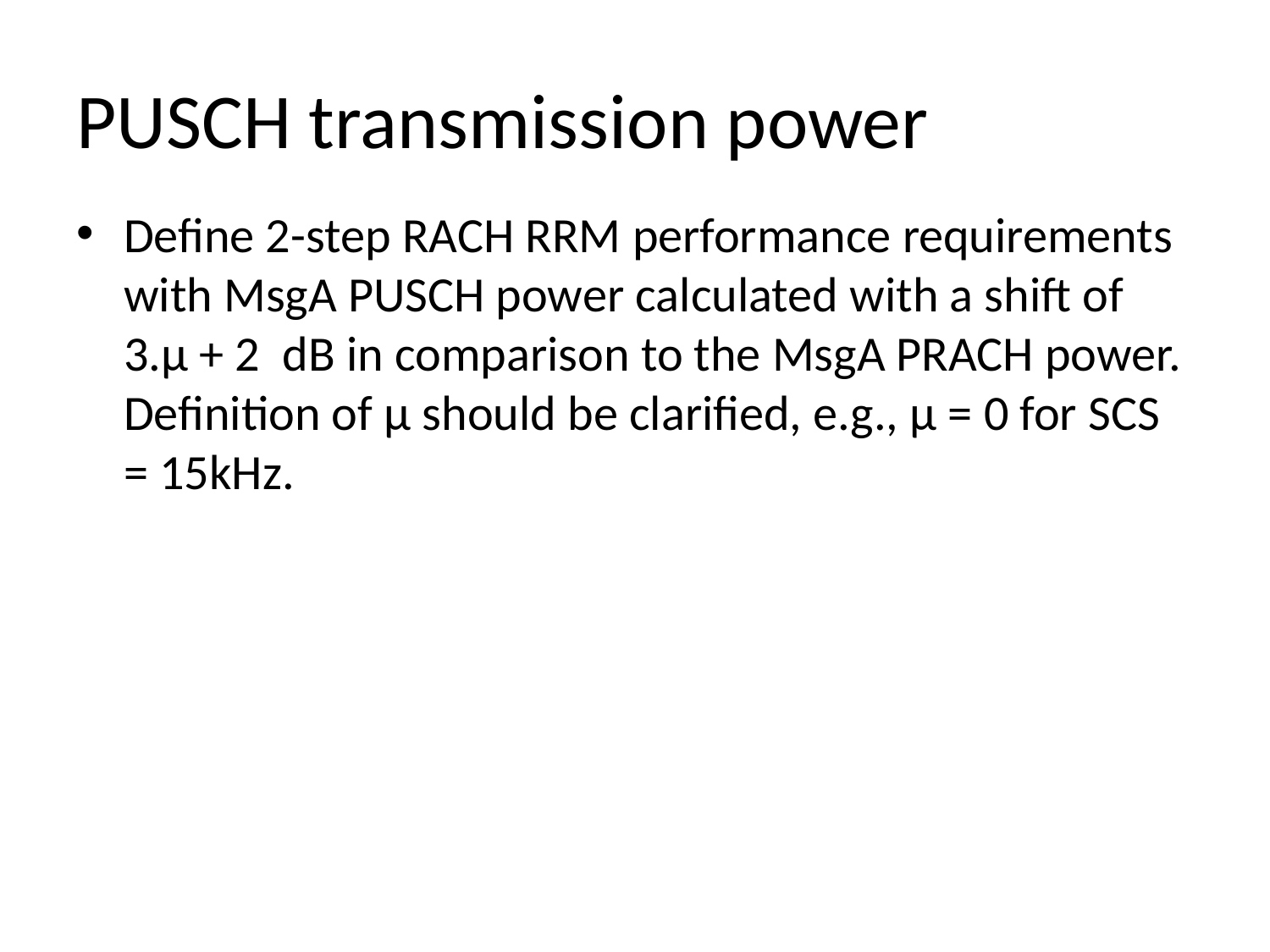

# PUSCH transmission power
Define 2-step RACH RRM performance requirements with MsgA PUSCH power calculated with a shift of 3.μ + 2  dB in comparison to the MsgA PRACH power. Definition of μ should be clarified, e.g., μ = 0 for SCS = 15kHz.